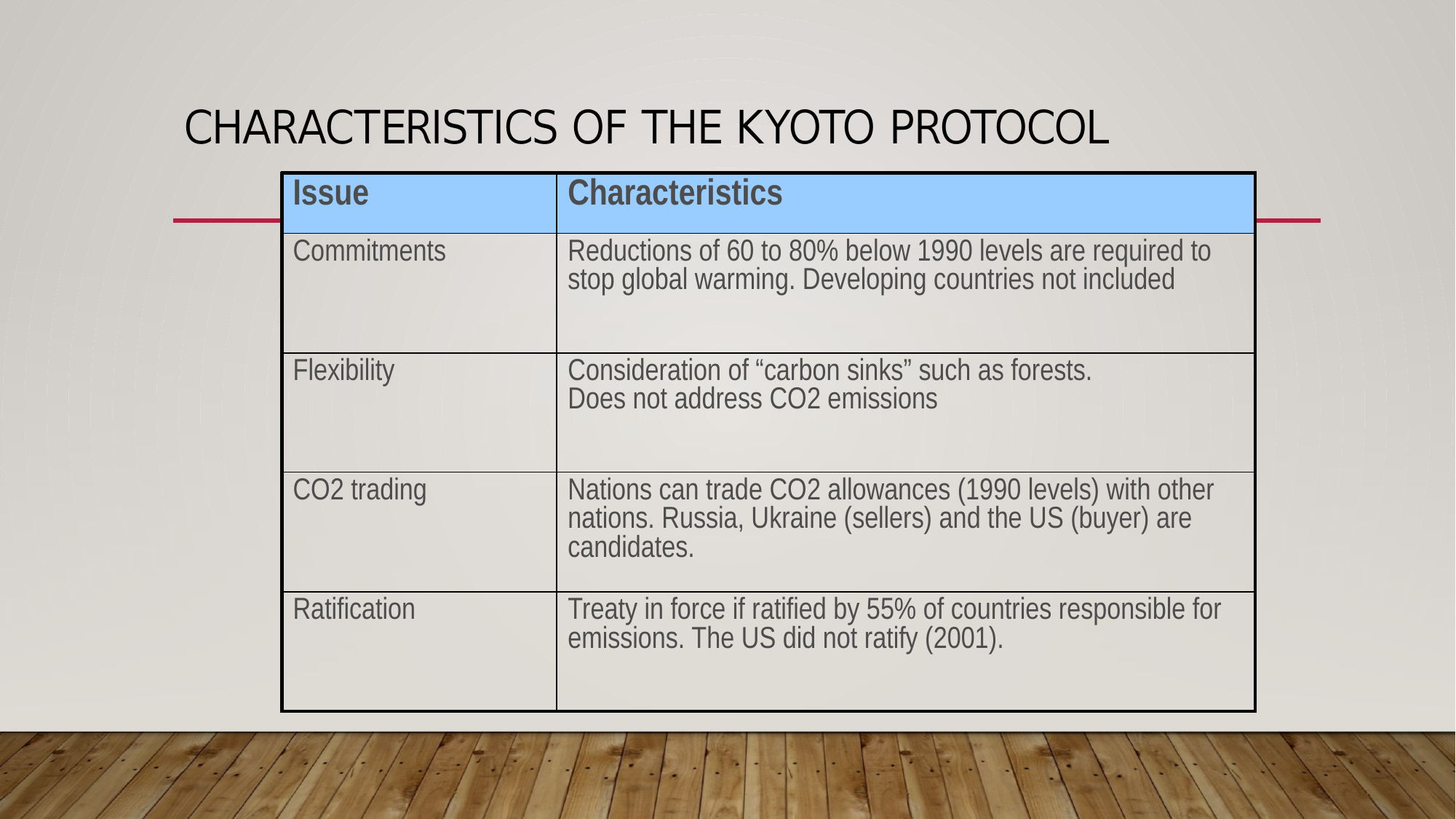

# Characteristics of the Kyoto Protocol
| Issue | Characteristics |
| --- | --- |
| Commitments | Reductions of 60 to 80% below 1990 levels are required to stop global warming. Developing countries not included |
| Flexibility | Consideration of “carbon sinks” such as forests. Does not address CO2 emissions |
| CO2 trading | Nations can trade CO2 allowances (1990 levels) with other nations. Russia, Ukraine (sellers) and the US (buyer) are candidates. |
| Ratification | Treaty in force if ratified by 55% of countries responsible for emissions. The US did not ratify (2001). |